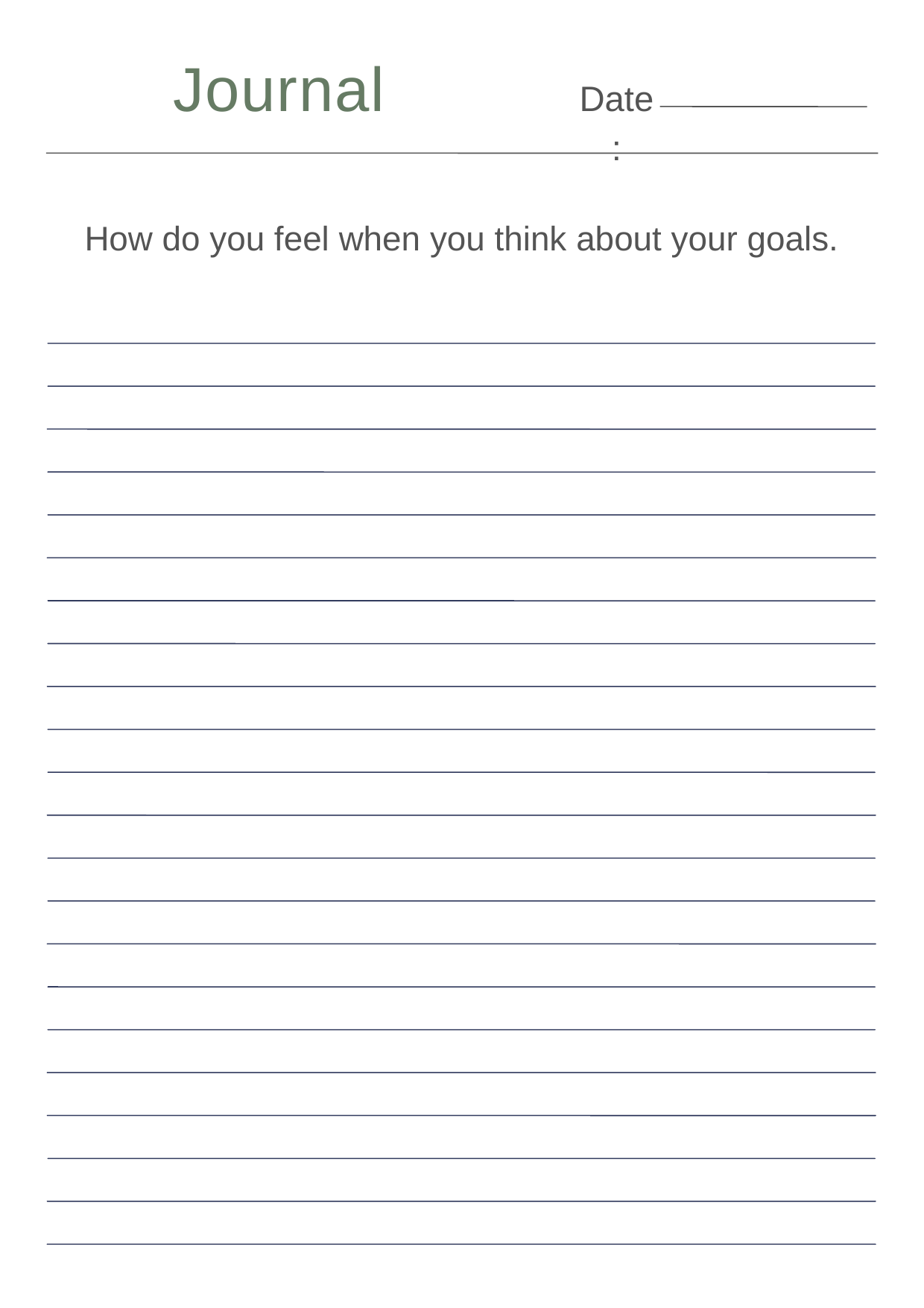

Journal
Date:

How do you feel when you think about your goals.